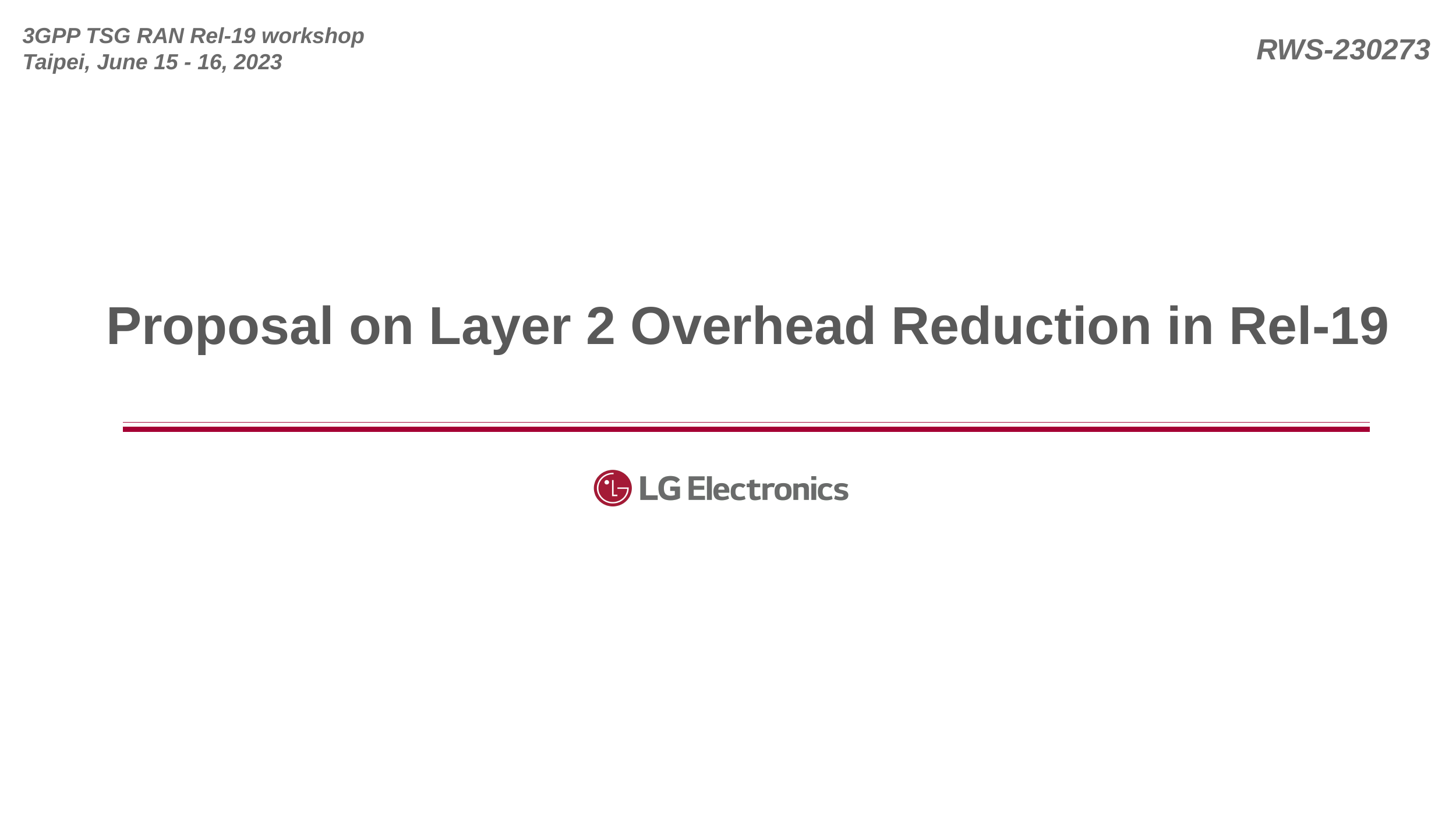

# Proposal on Layer 2 Overhead Reduction in Rel-19